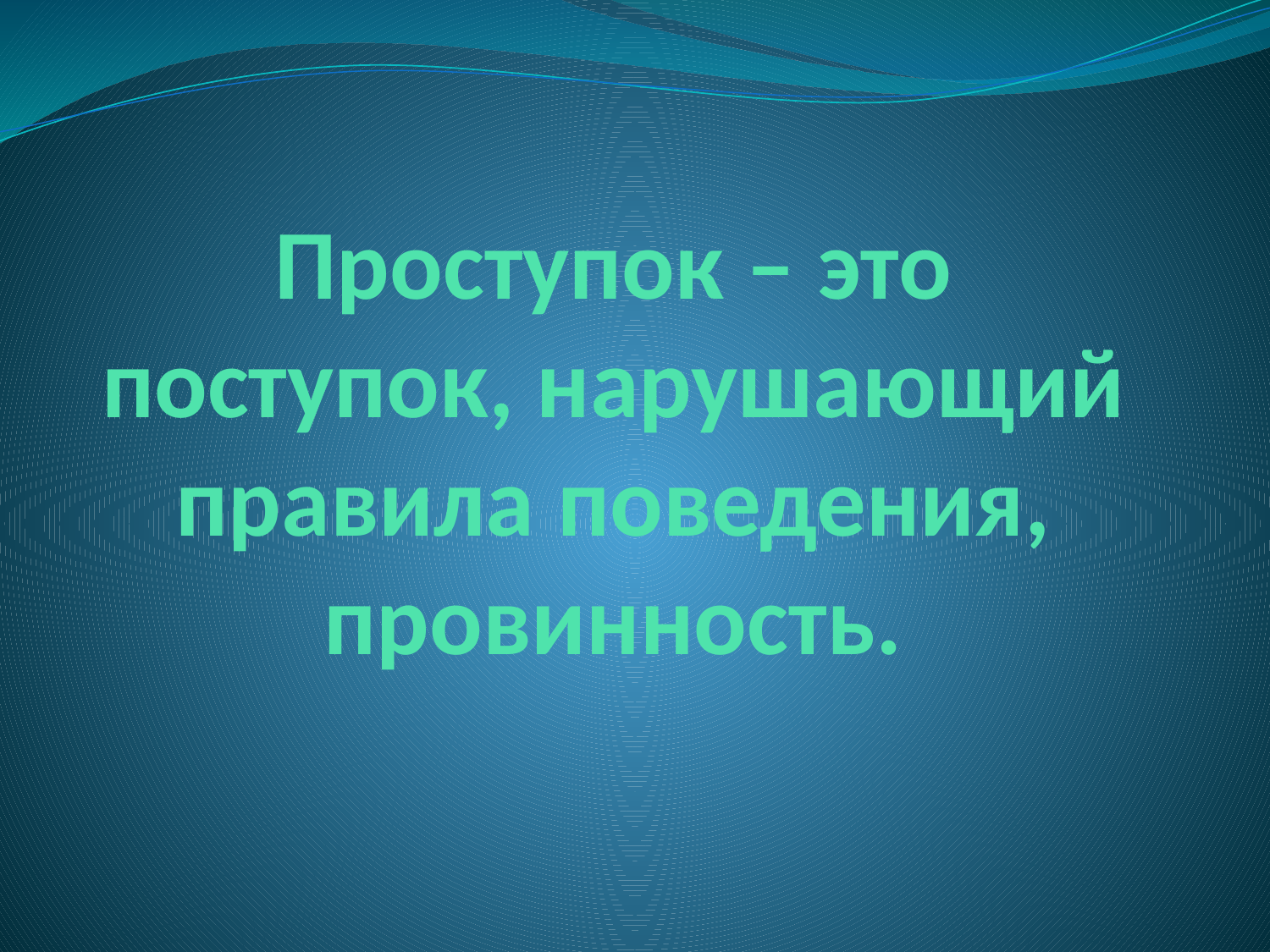

# Проступок – это поступок, нарушающий правила поведения, провинность.